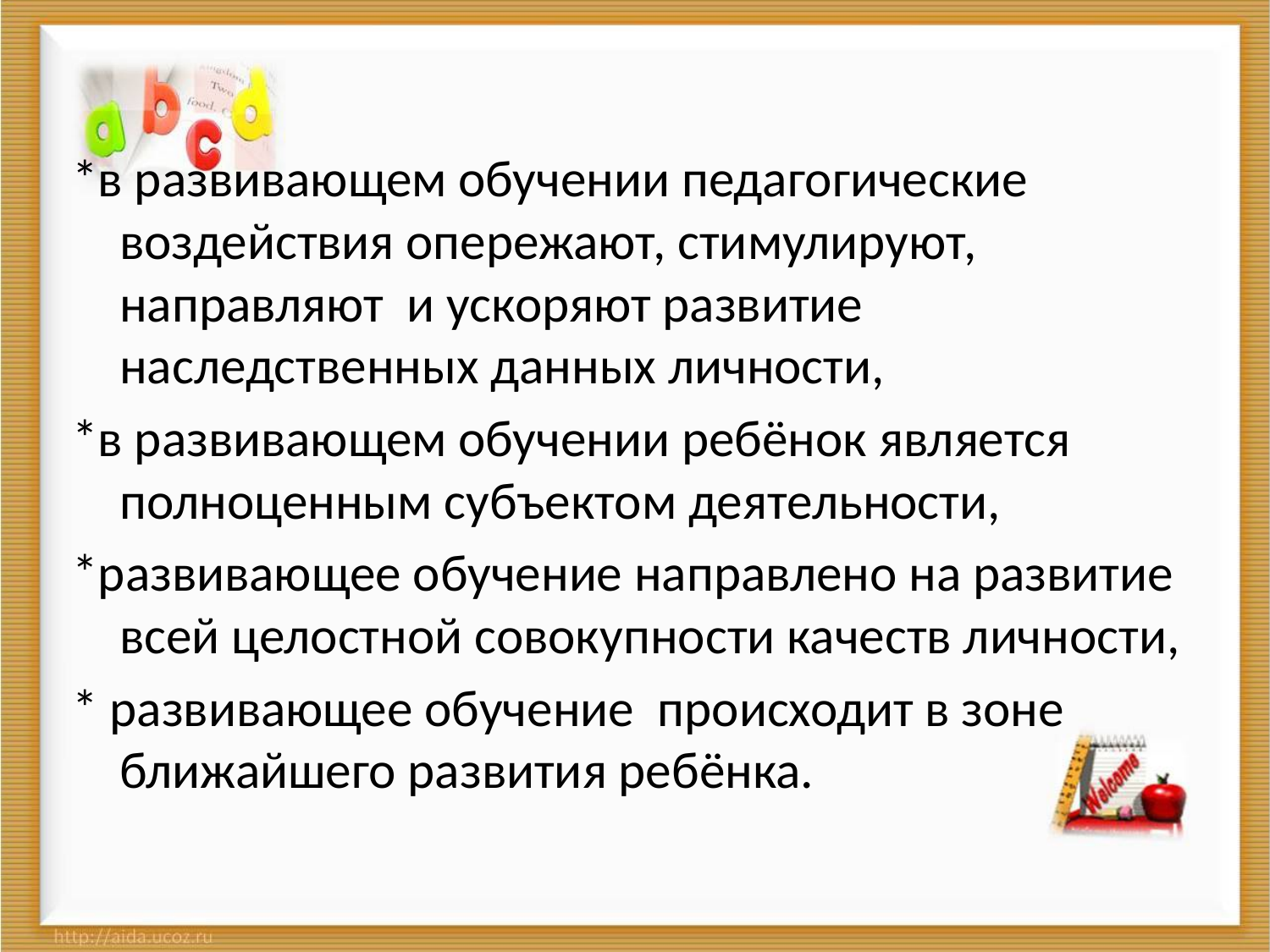

*в развивающем обучении педагогические воздействия опережают, стимулируют, направляют  и ускоряют развитие наследственных данных личности,
*в развивающем обучении ребёнок является полноценным субъектом деятельности,
*развивающее обучение направлено на развитие  всей целостной совокупности качеств личности,
* развивающее обучение  происходит в зоне ближайшего развития ребёнка.